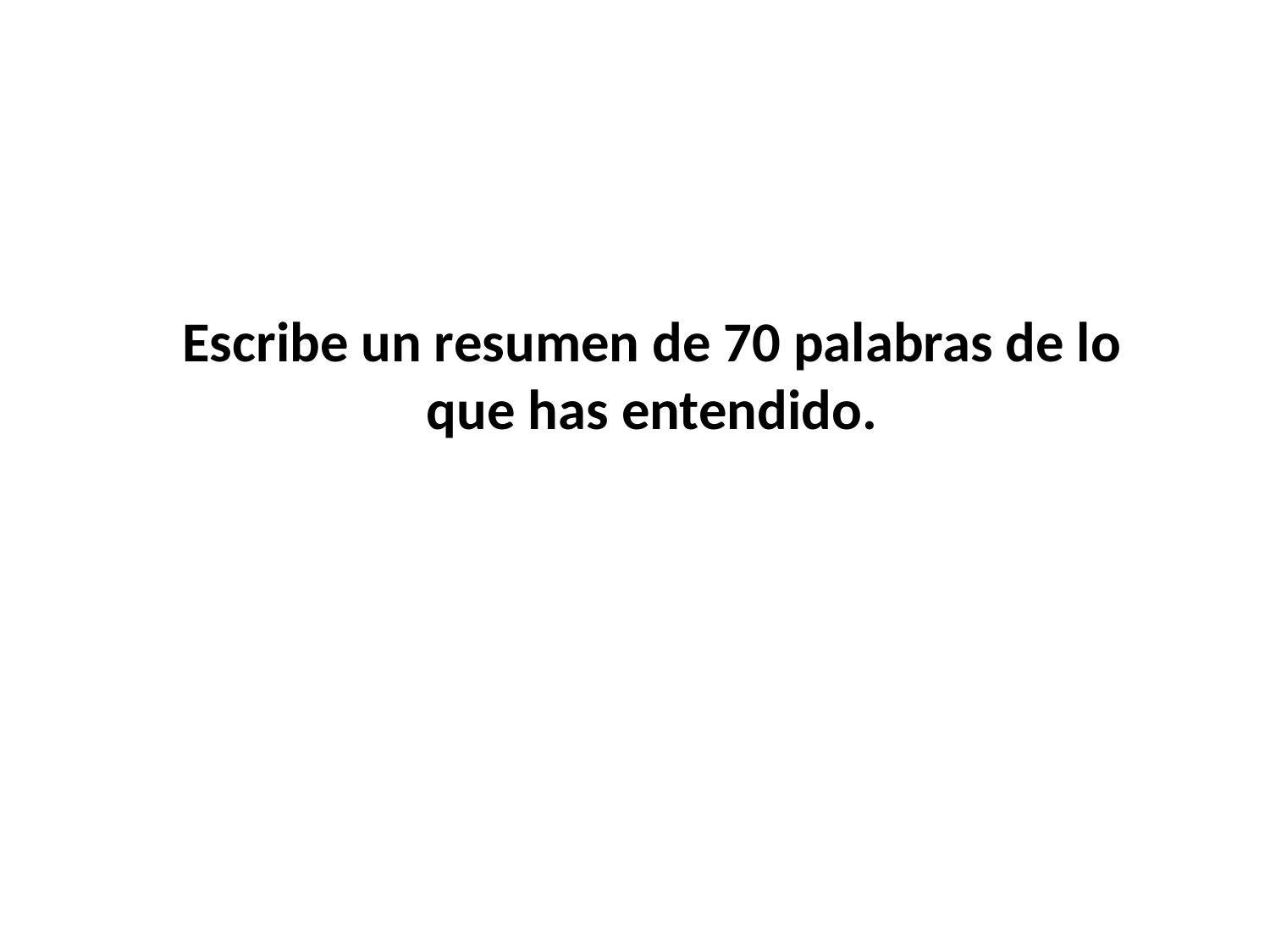

Escribe un resumen de 70 palabras de lo que has entendido.